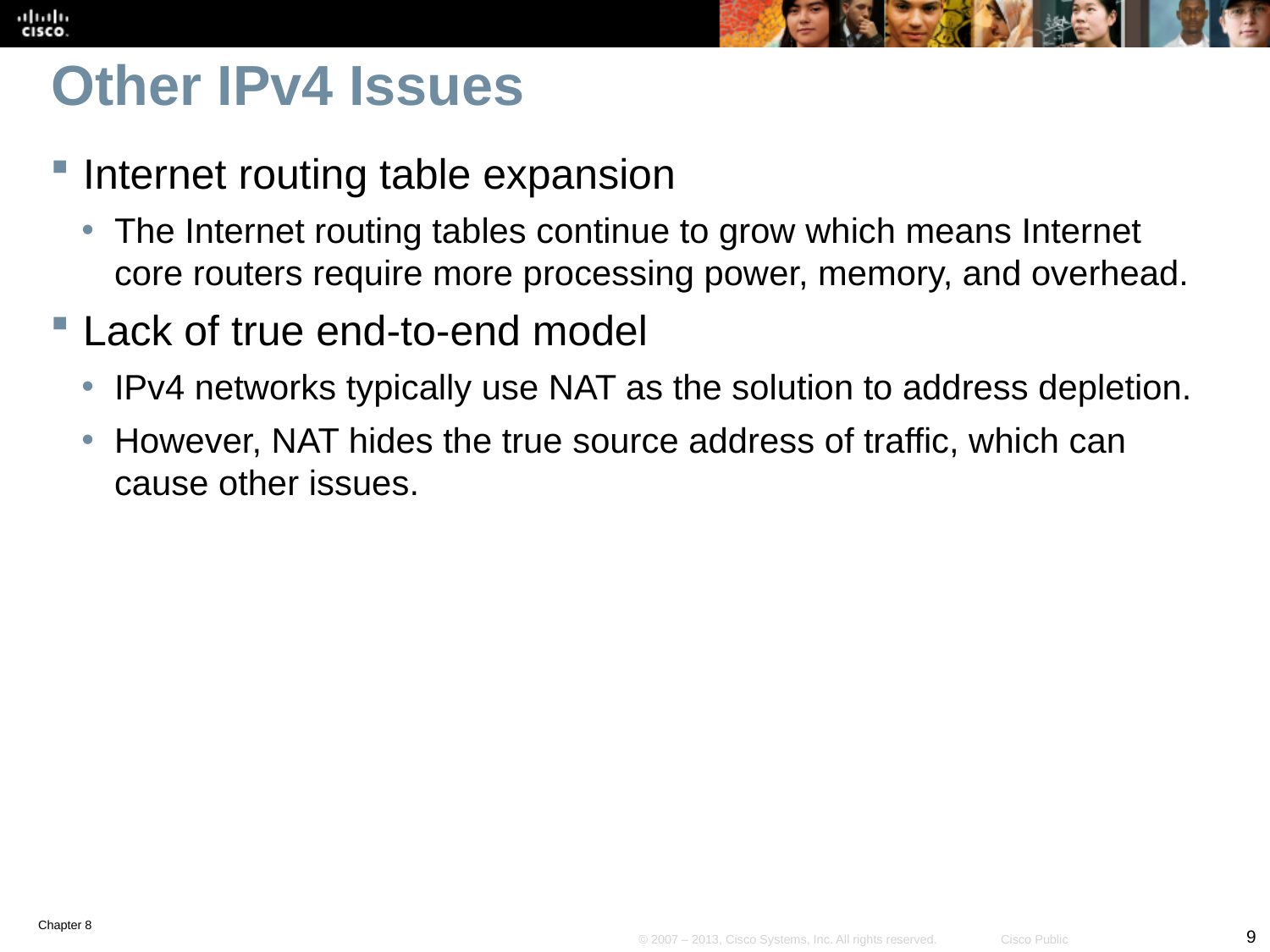

# Other IPv4 Issues
Internet routing table expansion
The Internet routing tables continue to grow which means Internet core routers require more processing power, memory, and overhead.
Lack of true end-to-end model
IPv4 networks typically use NAT as the solution to address depletion.
However, NAT hides the true source address of traffic, which can cause other issues.